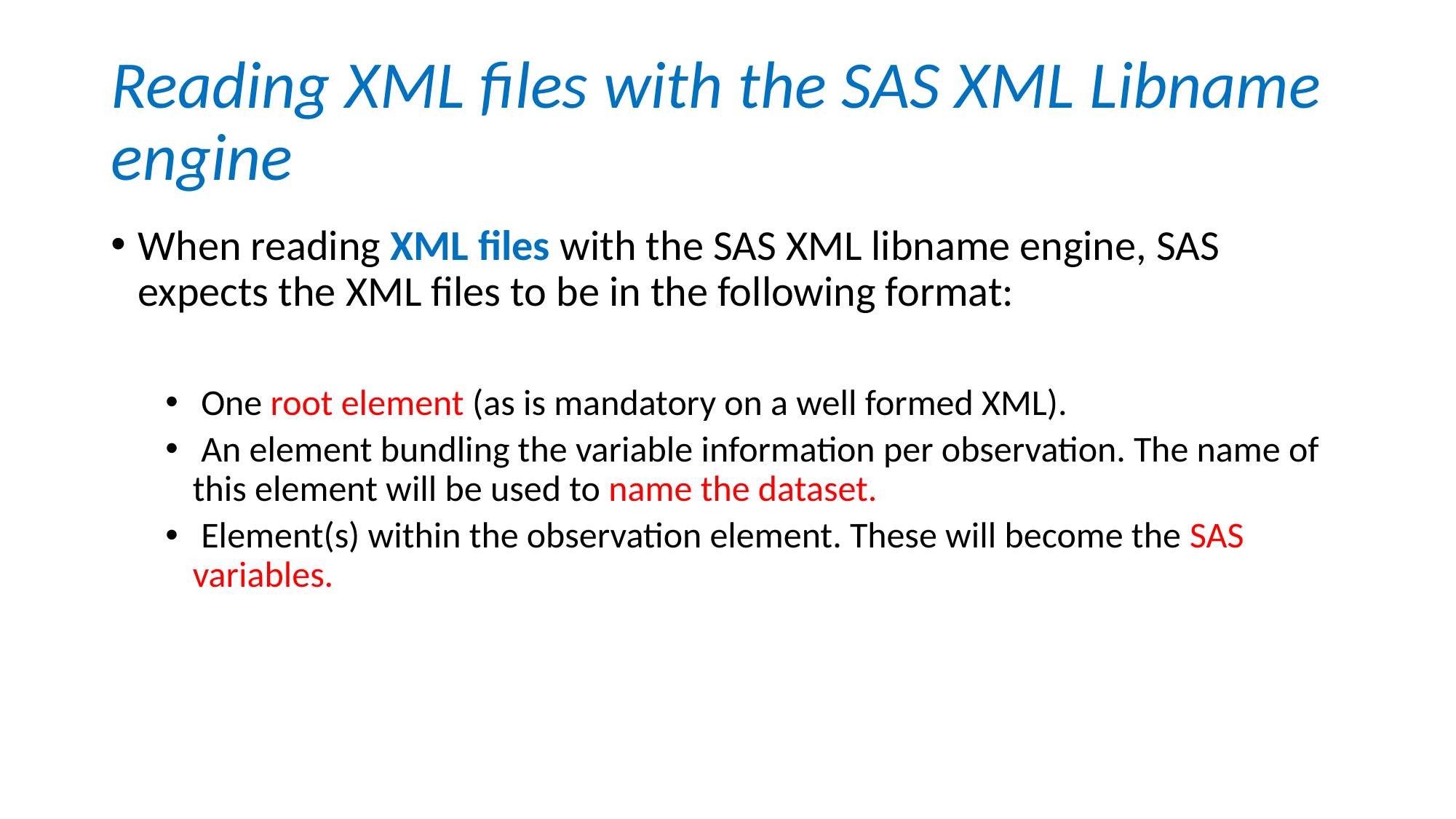

# Reading XML files with the SAS XML Libname engine
When reading XML files with the SAS XML libname engine, SAS expects the XML files to be in the following format:

 One root element (as is mandatory on a well formed XML).
 An element bundling the variable information per observation. The name of this element will be used to name the dataset.
 Element(s) within the observation element. These will become the SAS variables.